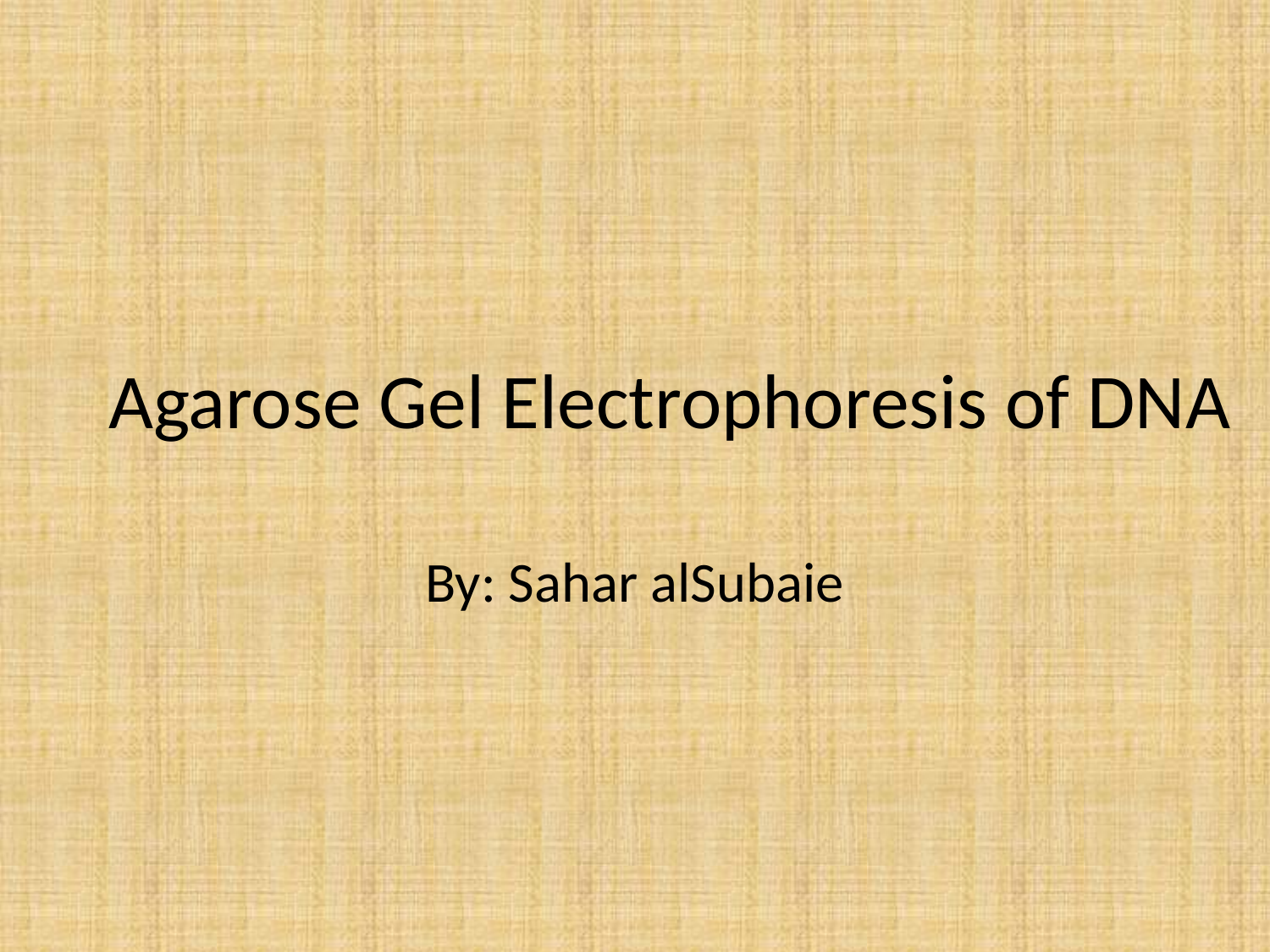

# Agarose Gel Electrophoresis of DNA
By: Sahar alSubaie